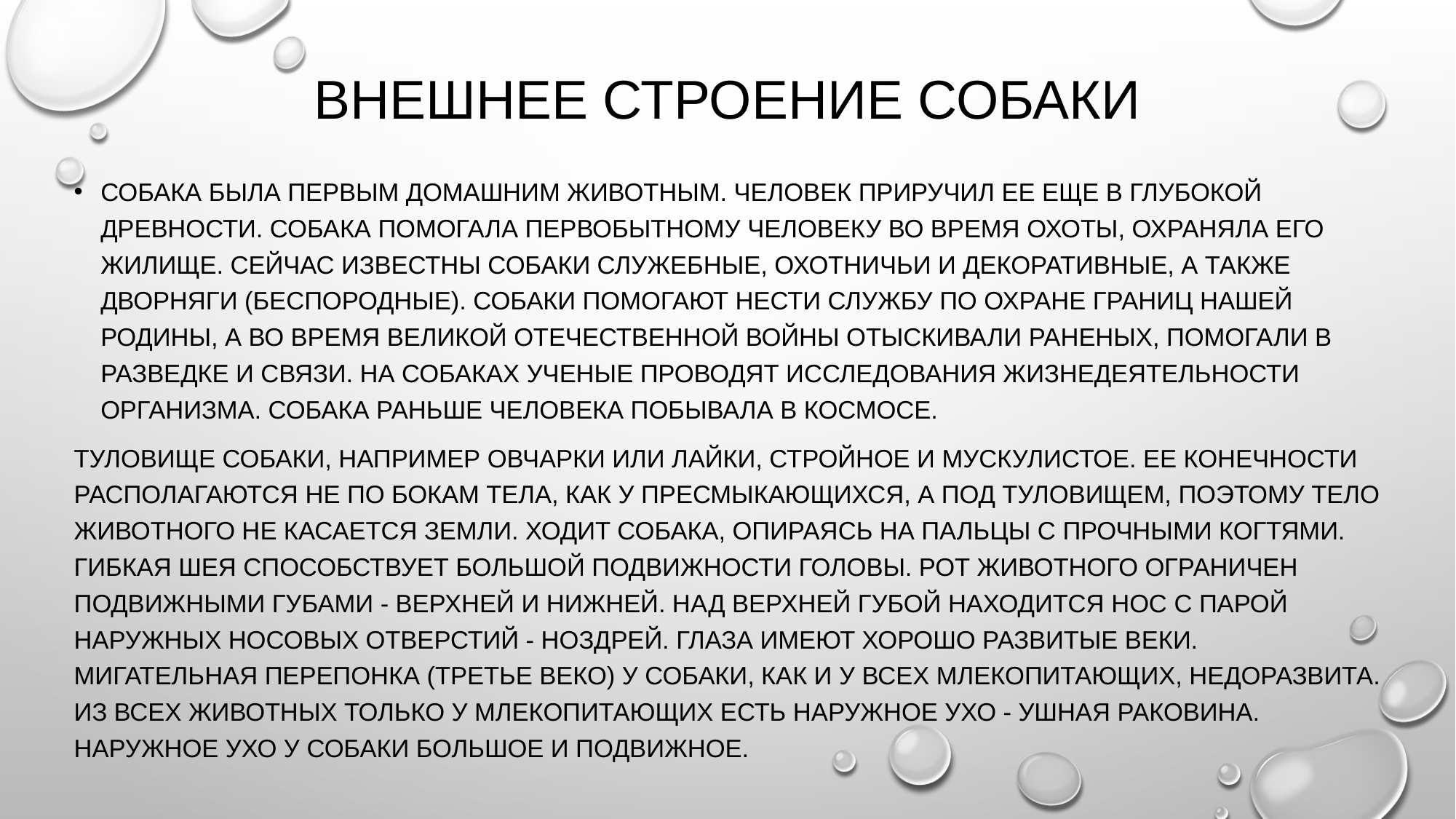

# Внешнее строение собаки
Собака была первым домашним животным. Человек приручил ее еще в глубокой древности. Собака помогала первобытному человеку во время охоты, охраняла его жилище. Сейчас известны собаки служебные, охотничьи и декоративные, а также дворняги (беспородные). Собаки помогают нести службу по охране границ нашей Родины, а во время Великой Отечественной войны отыскивали раненых, помогали в разведке и связи. На собаках ученые проводят исследования жизнедеятельности организма. Собака раньше человека побывала в космосе.
Туловище собаки, например овчарки или лайки, стройное и мускулистое. Ее конечности располагаются не по бокам тела, как у пресмыкающихся, а под туловищем, поэтому тело животного не касается земли. Ходит собака, опираясь на пальцы с прочными когтями. Гибкая шея способствует большой подвижности головы. Рот животного ограничен подвижными губами - верхней и нижней. Над верхней губой находится нос с парой наружных носовых отверстий - ноздрей. Глаза имеют хорошо развитые веки. Мигательная перепонка (третье веко) у собаки, как и у всех млекопитающих, недоразвита. Из всех животных только у млекопитающих есть наружное ухо - ушная раковина. Наружное ухо у собаки большое и подвижное.